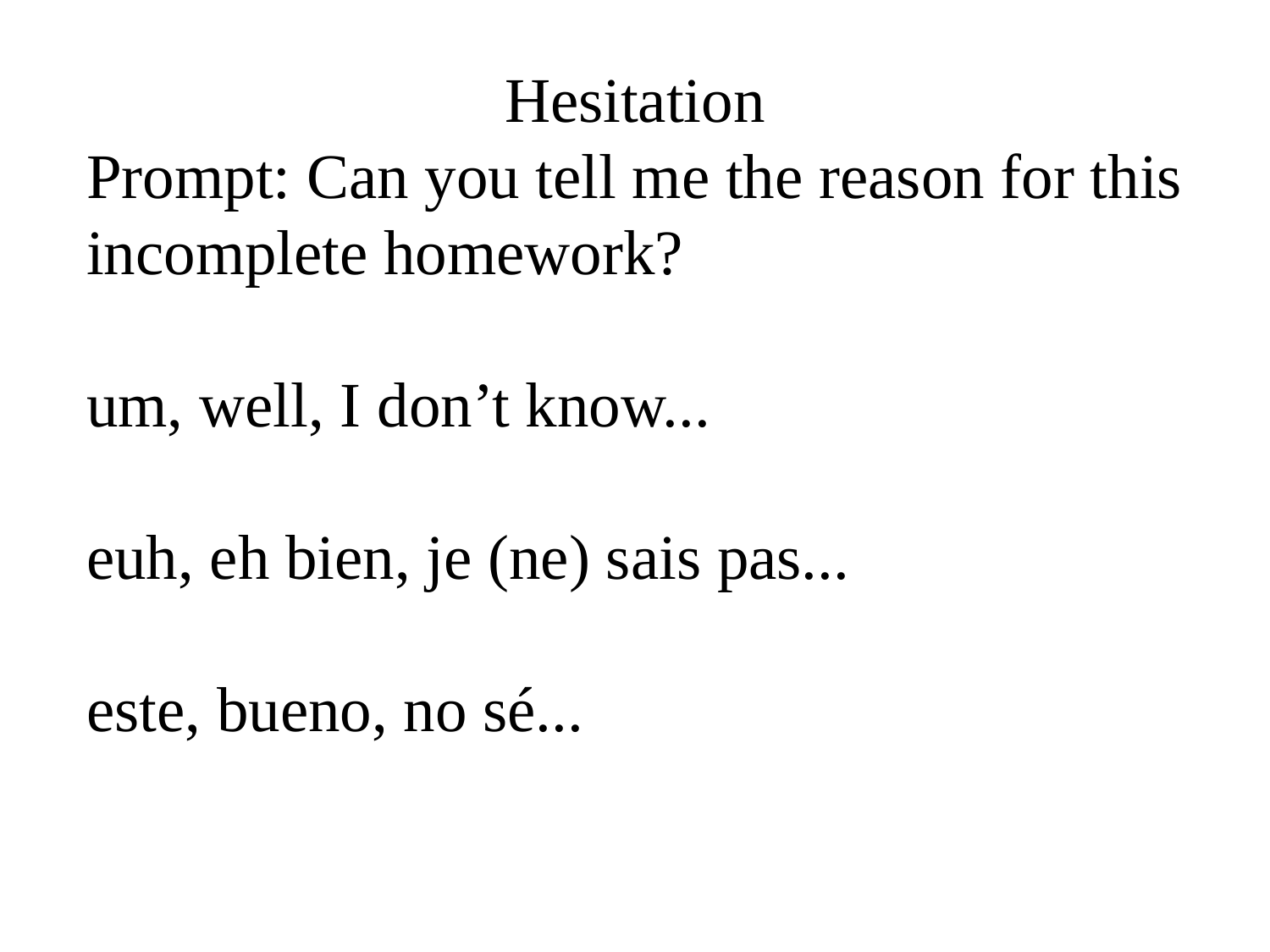

Hesitation
Prompt: Can you tell me the reason for this incomplete homework?

um, well, I don’t know...

euh, eh bien, je (ne) sais pas...

este, bueno, no sé...